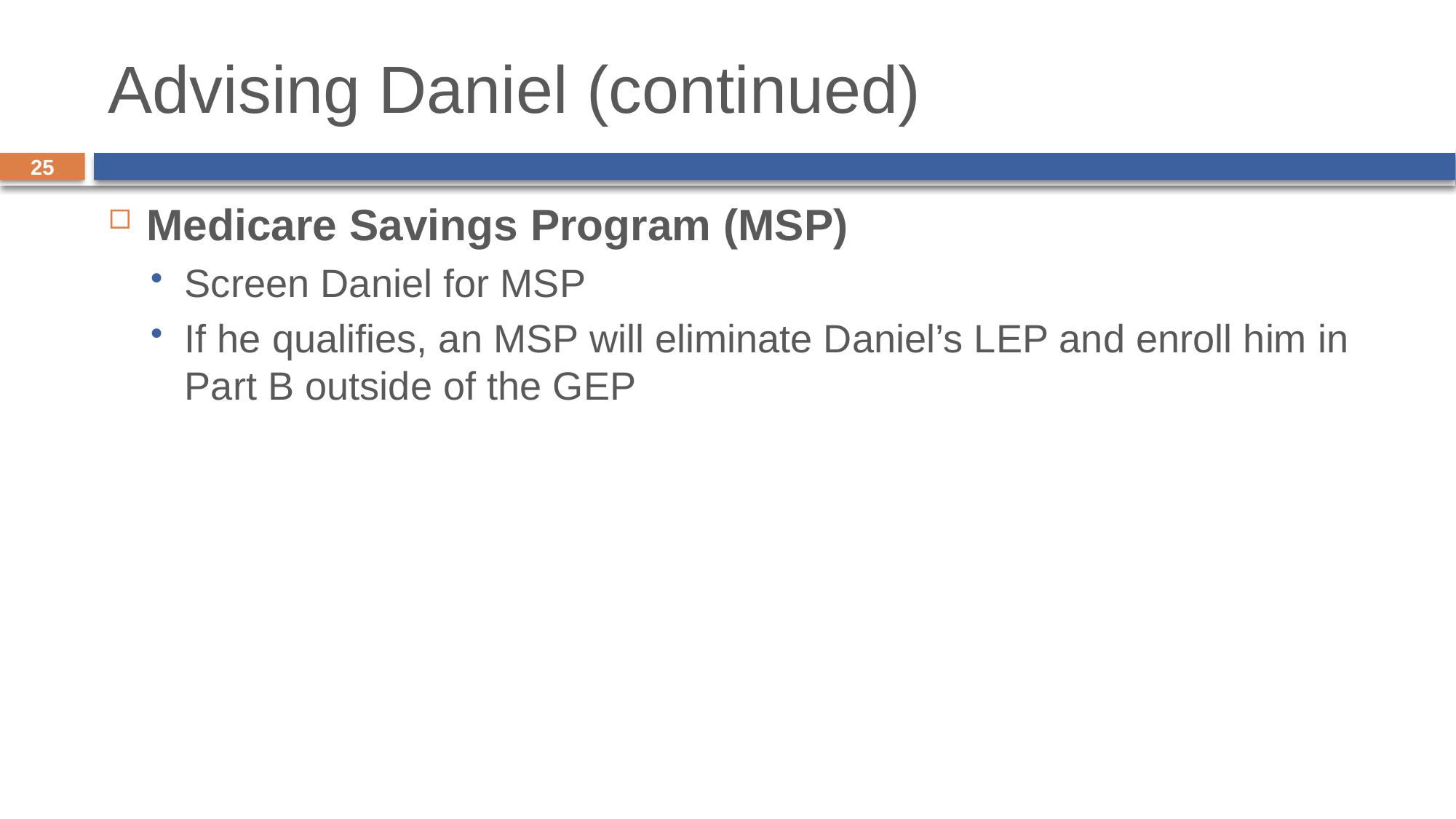

# Advising Daniel (continued)
25
Medicare Savings Program (MSP)
Screen Daniel for MSP
If he qualifies, an MSP will eliminate Daniel’s LEP and enroll him in Part B outside of the GEP